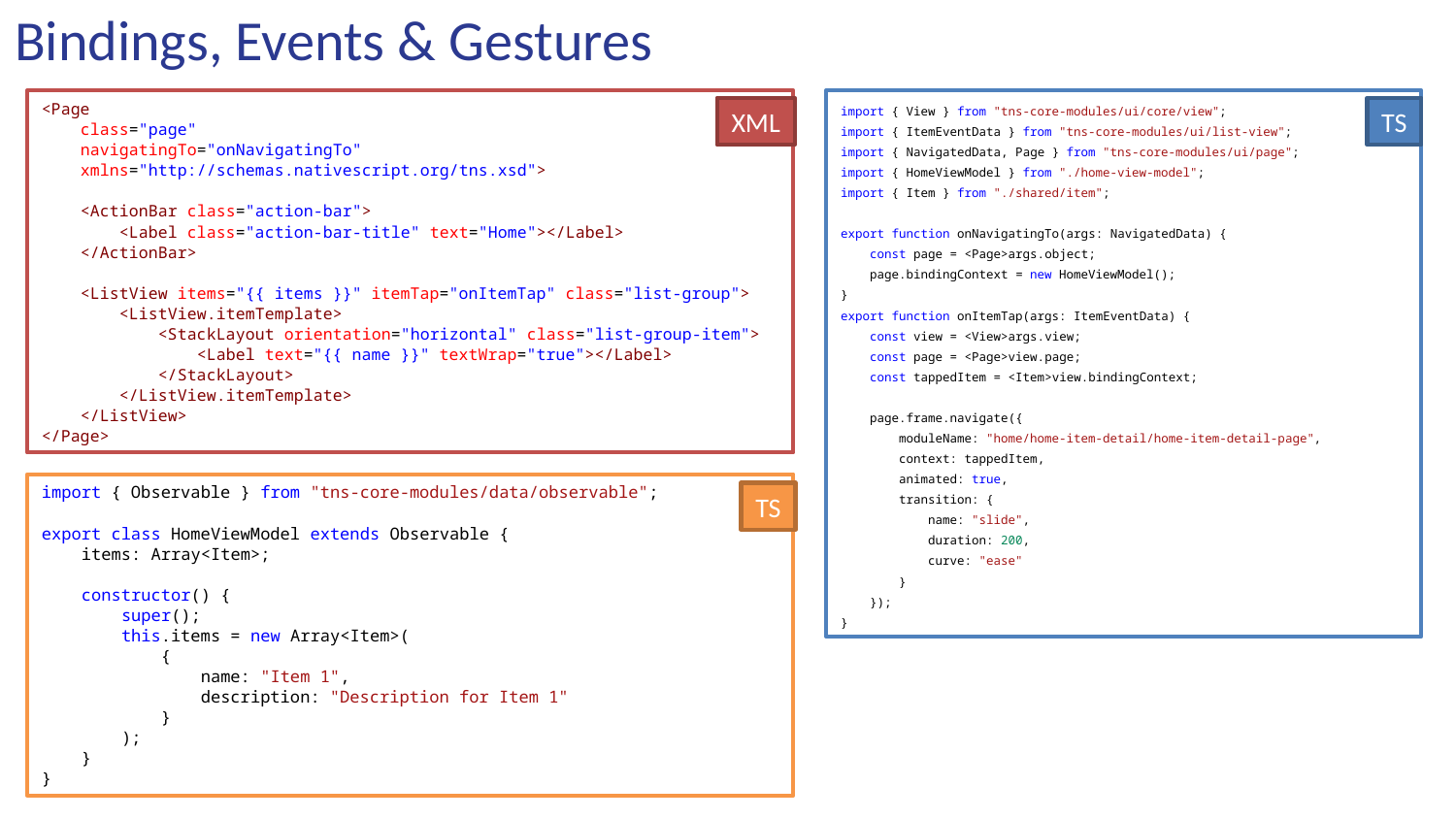

# Bindings, Events & Gestures
<Page
    class="page"
    navigatingTo="onNavigatingTo"
    xmlns="http://schemas.nativescript.org/tns.xsd">

    <ActionBar class="action-bar">
        <Label class="action-bar-title" text="Home"></Label>
    </ActionBar>

    <ListView items="{{ items }}" itemTap="onItemTap" class="list-group">
        <ListView.itemTemplate>
            <StackLayout orientation="horizontal" class="list-group-item">
                <Label text="{{ name }}" textWrap="true"></Label>
            </StackLayout>
        </ListView.itemTemplate>
    </ListView>
</Page>
import { View } from "tns-core-modules/ui/core/view";
import { ItemEventData } from "tns-core-modules/ui/list-view";
import { NavigatedData, Page } from "tns-core-modules/ui/page";
import { HomeViewModel } from "./home-view-model";
import { Item } from "./shared/item";

export function onNavigatingTo(args: NavigatedData) {
    const page = <Page>args.object;
    page.bindingContext = new HomeViewModel();
}
export function onItemTap(args: ItemEventData) {
    const view = <View>args.view;
    const page = <Page>view.page;
    const tappedItem = <Item>view.bindingContext;

    page.frame.navigate({
        moduleName: "home/home-item-detail/home-item-detail-page",
        context: tappedItem,
        animated: true,
        transition: {
            name: "slide",
            duration: 200,
            curve: "ease"
        }
    });
}
XML
TS
import { Observable } from "tns-core-modules/data/observable";

export class HomeViewModel extends Observable {
    items: Array<Item>;

    constructor() {
        super();
        this.items = new Array<Item>(
            {
                name: "Item 1",
                description: "Description for Item 1"
            }
        );
    }
}
TS